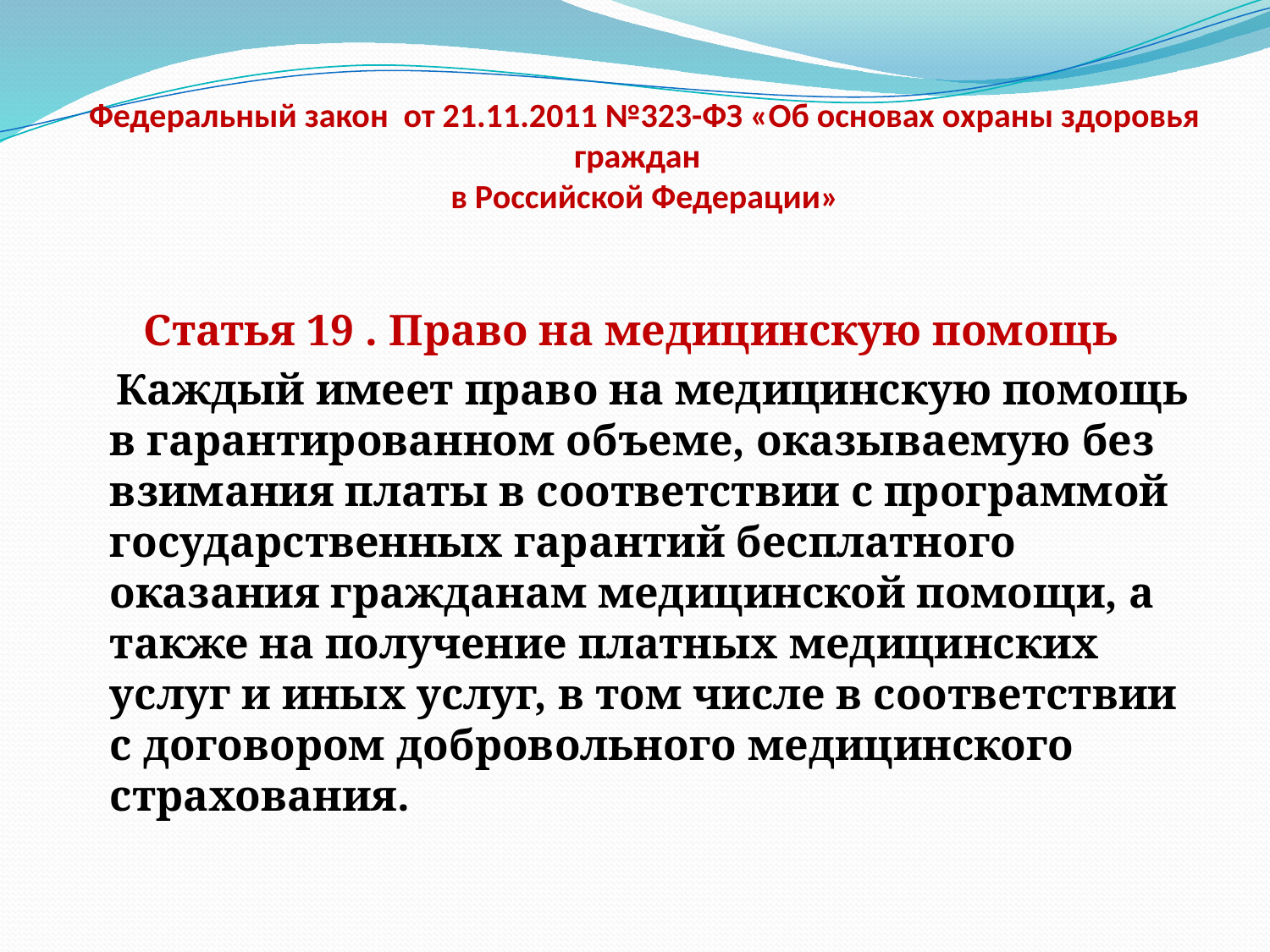

# Федеральный закон  от 21.11.2011 №323-ФЗ «Об основах охраны здоровья граждан в Российской Федерации»

Статья 19 . Право на медицинскую помощь
    Каждый имеет право на медицинскую помощь в гарантированном объеме, оказываемую без взимания платы в соответствии с программой государственных гарантий бесплатного оказания гражданам медицинской помощи, а также на получение платных медицинских услуг и иных услуг, в том числе в соответствии с договором добровольного медицинского страхования.